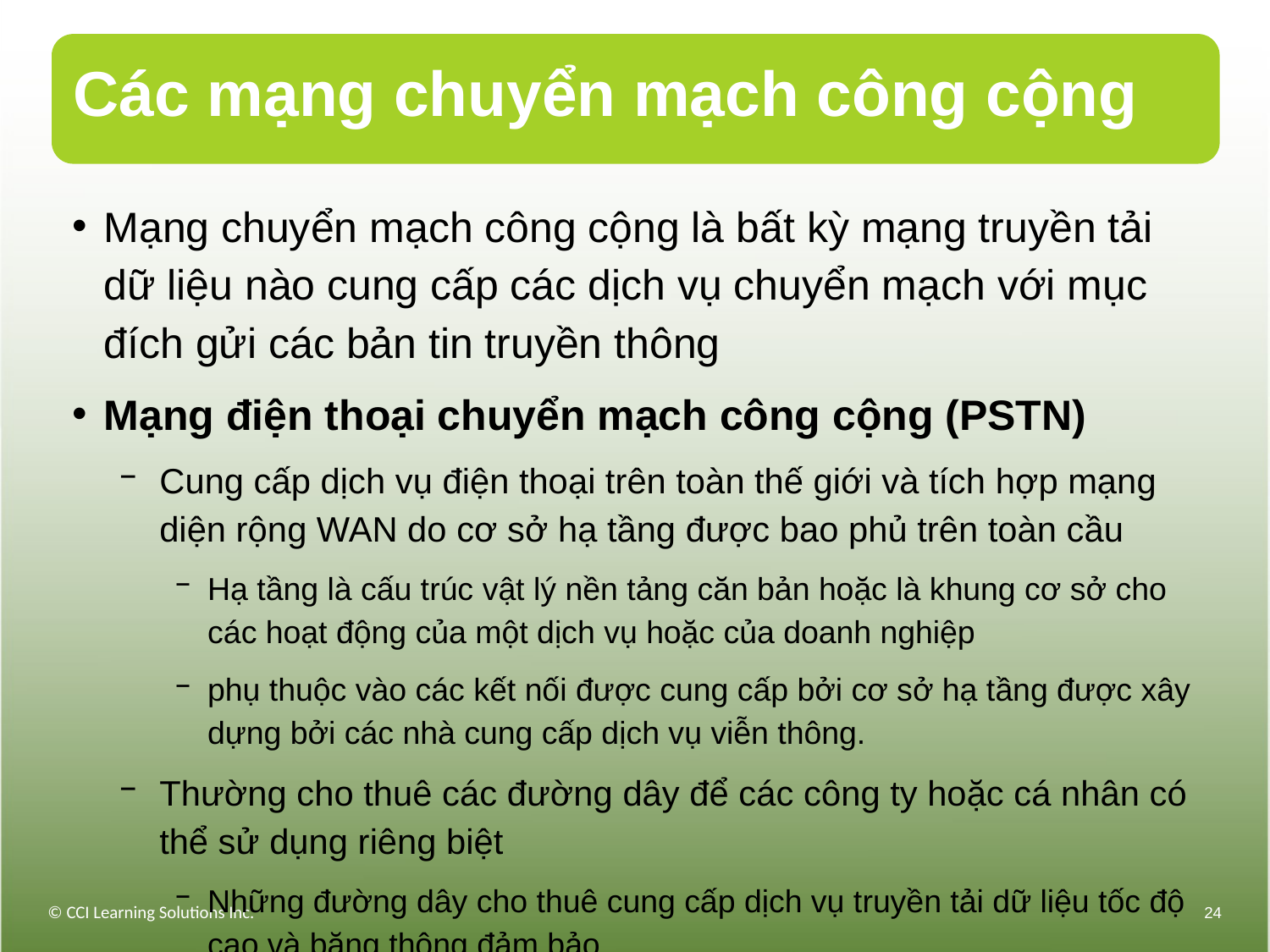

# Các mạng chuyển mạch công cộng
Mạng chuyển mạch công cộng là bất kỳ mạng truyền tải dữ liệu nào cung cấp các dịch vụ chuyển mạch với mục đích gửi các bản tin truyền thông
Mạng điện thoại chuyển mạch công cộng (PSTN)
Cung cấp dịch vụ điện thoại trên toàn thế giới và tích hợp mạng diện rộng WAN do cơ sở hạ tầng được bao phủ trên toàn cầu
Hạ tầng là cấu trúc vật lý nền tảng căn bản hoặc là khung cơ sở cho các hoạt động của một dịch vụ hoặc của doanh nghiệp
phụ thuộc vào các kết nối được cung cấp bởi cơ sở hạ tầng được xây dựng bởi các nhà cung cấp dịch vụ viễn thông.
Thường cho thuê các đường dây để các công ty hoặc cá nhân có thể sử dụng riêng biệt
Những đường dây cho thuê cung cấp dịch vụ truyền tải dữ liệu tốc độ cao và băng thông đảm bảo
© CCI Learning Solutions Inc.
24